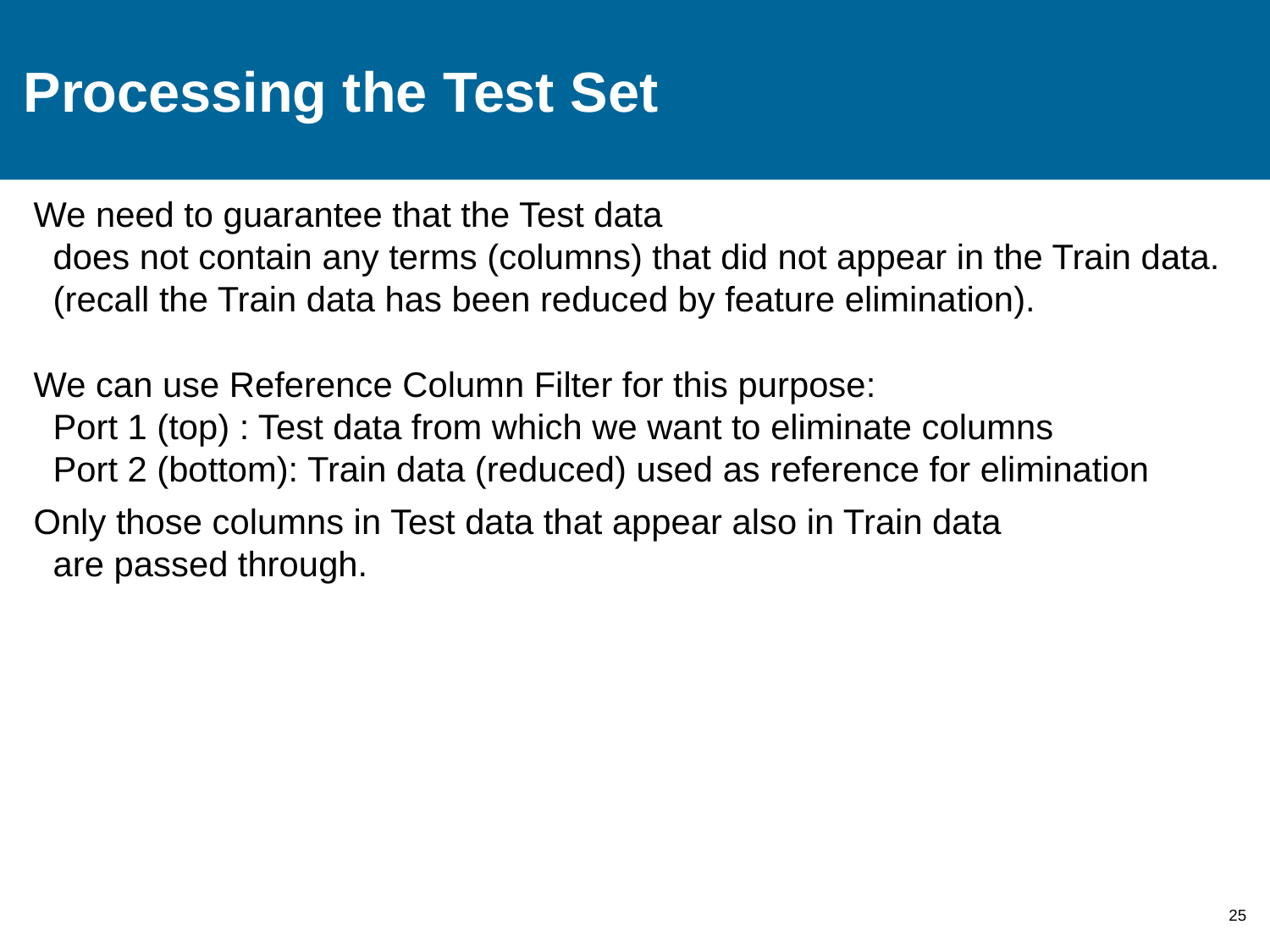

# Processing the Test Set
We need to guarantee that the Test data
  does not contain any terms (columns) that did not appear in the Train data.
  (recall the Train data has been reduced by feature elimination).

We can use Reference Column Filter for this purpose:
  Port 1 (top) : Test data from which we want to eliminate columns
  Port 2 (bottom): Train data (reduced) used as reference for elimination
Only those columns in Test data that appear also in Train data
  are passed through.
25